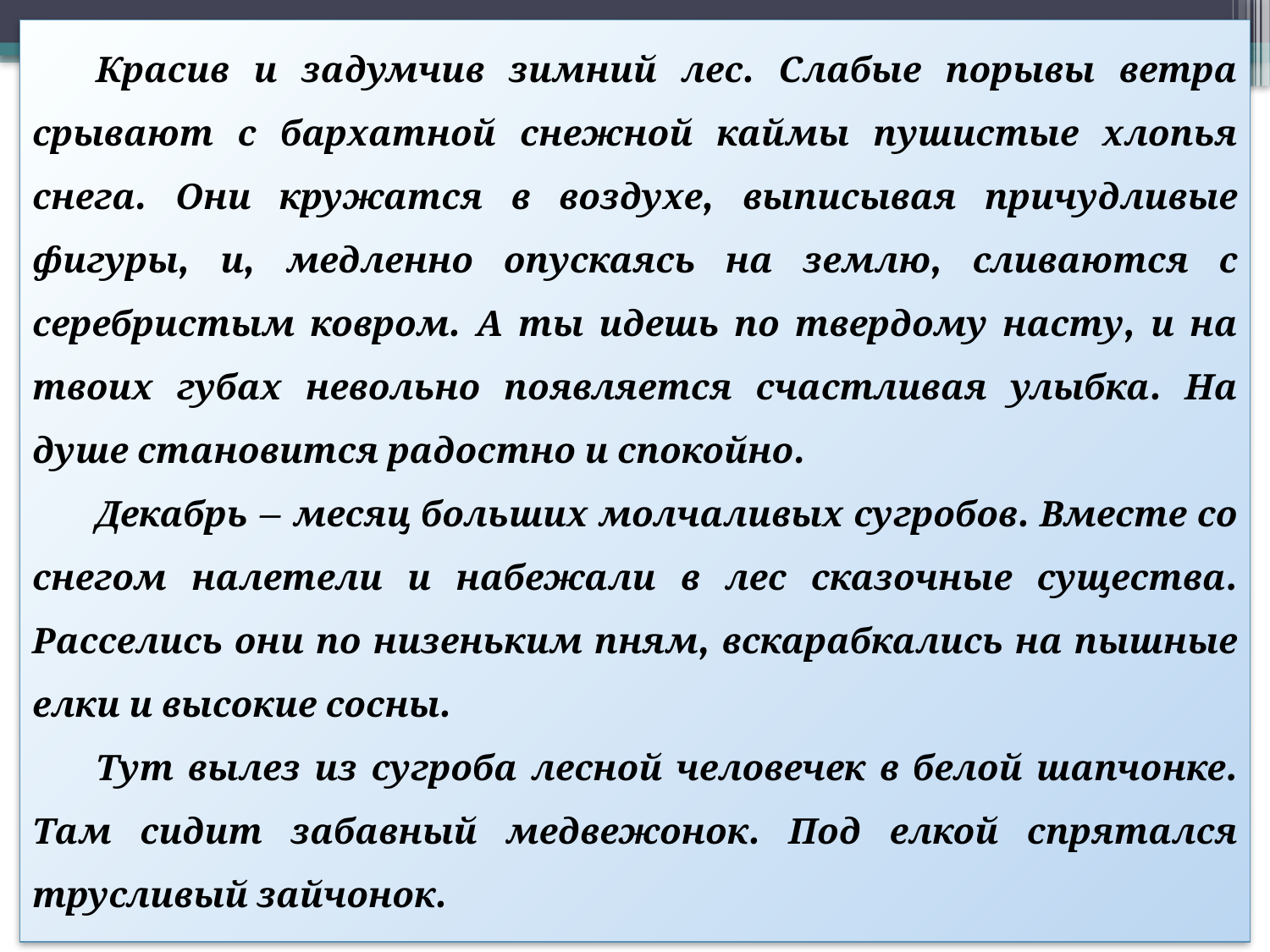

Красив и задумчив зимний лес. Слабые порывы ветра срывают с бархатной снежной каймы пушистые хлопья снега. Они кружатся в воздухе, выписывая причудливые фигуры, и, медленно опускаясь на землю, сливаются с серебристым ковром. А ты идешь по твердому насту, и на твоих губах невольно появляется счастливая улыбка. На душе становится радостно и спокойно.
Декабрь – месяц больших молчаливых сугробов. Вместе со снегом налетели и набежали в лес сказочные существа. Расселись они по низеньким пням, вскарабкались на пышные елки и высокие сосны.
Тут вылез из сугроба лесной человечек в белой шапчонке. Там сидит забавный медвежонок. Под елкой спрятался трусливый зайчонок.